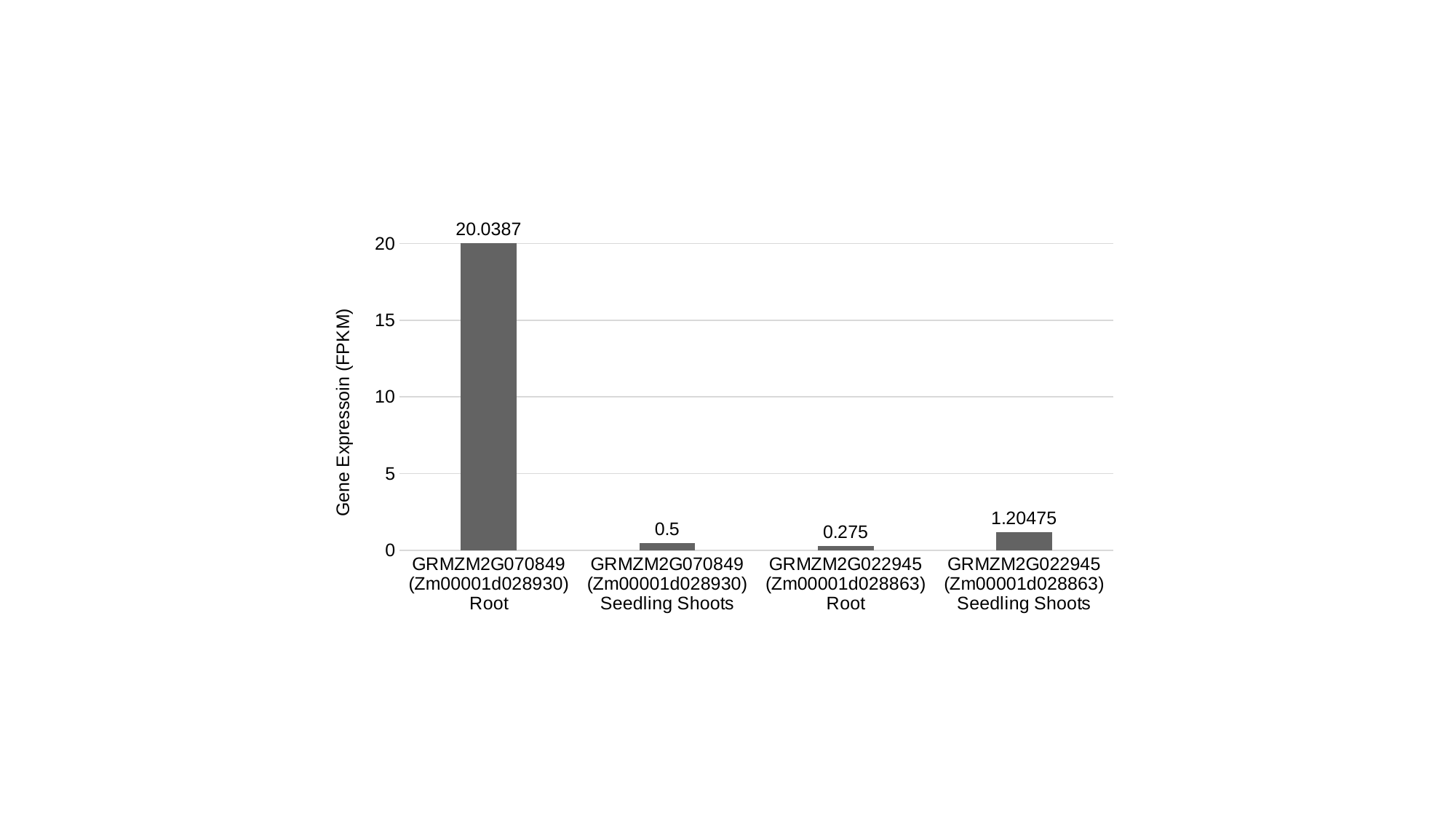

### Chart

| Category |  |
|---|---|
| GRMZM2G070849 (Zm00001d028930) Root | 20.0387 |
| GRMZM2G070849 (Zm00001d028930) Seedling Shoots | 0.5 |
| GRMZM2G022945 (Zm00001d028863) Root | 0.275 |
| GRMZM2G022945 (Zm00001d028863) Seedling Shoots | 1.20475 |